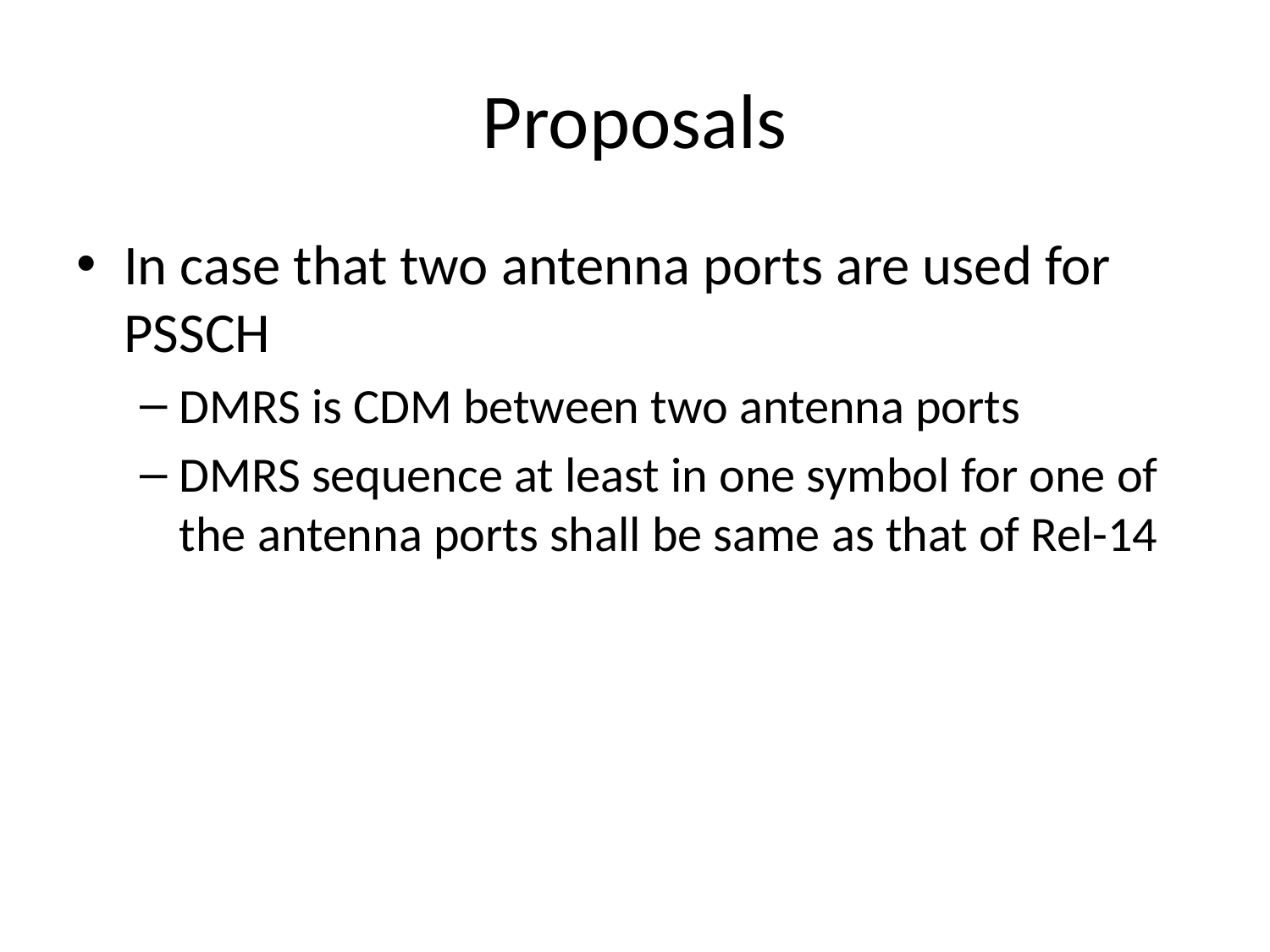

# Proposals
In case that two antenna ports are used for PSSCH
DMRS is CDM between two antenna ports
DMRS sequence at least in one symbol for one of the antenna ports shall be same as that of Rel-14